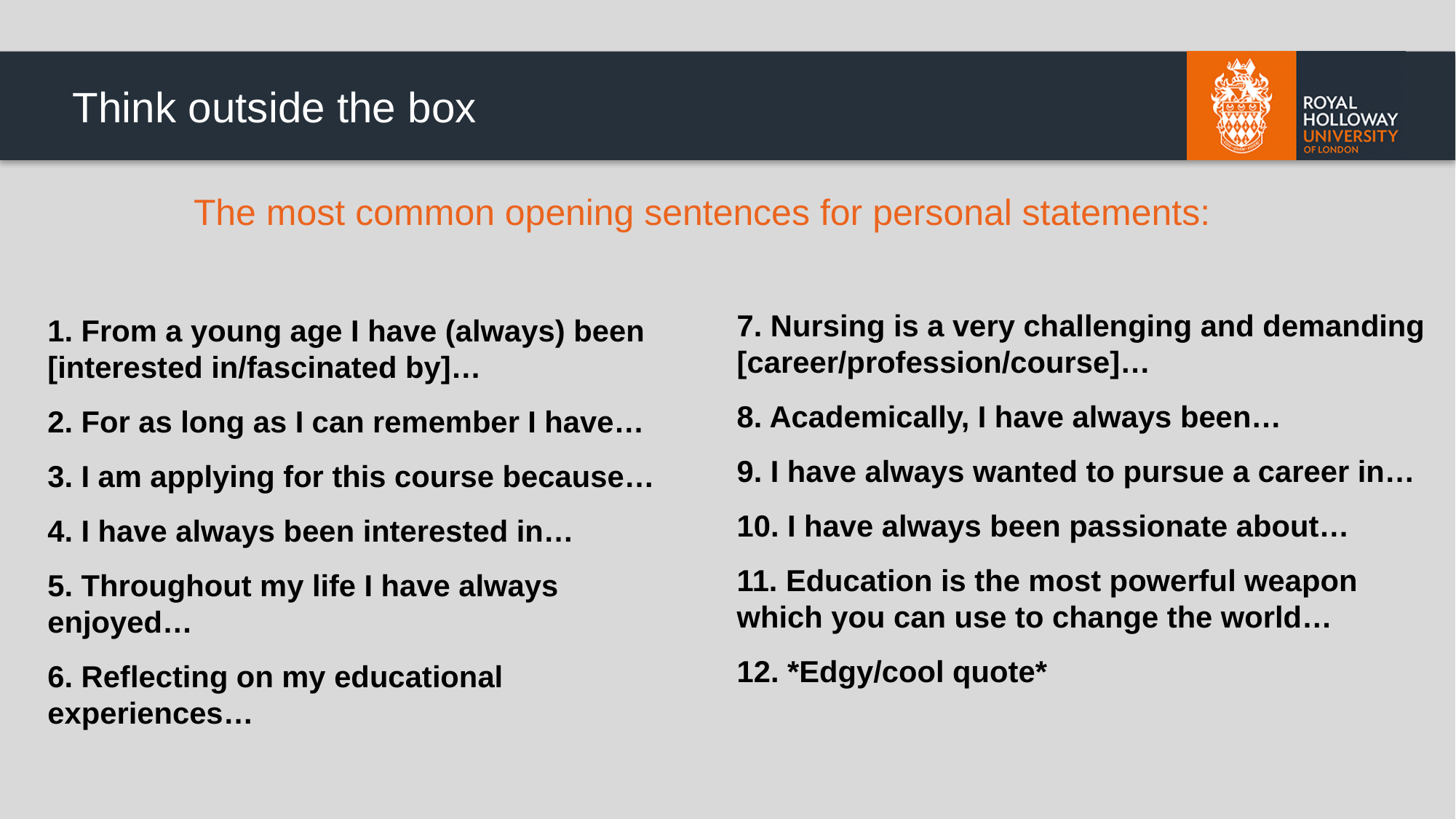

# Think outside the box
The most common opening sentences for personal statements:
7. Nursing is a very challenging and demanding [career/profession/course]…
8. Academically, I have always been…
9. I have always wanted to pursue a career in…
10. I have always been passionate about…
11. Education is the most powerful weapon which you can use to change the world…
12. *Edgy/cool quote*

1. From a young age I have (always) been [interested in/fascinated by]…
2. For as long as I can remember I have…
3. I am applying for this course because…
4. I have always been interested in…
5. Throughout my life I have always enjoyed…
6. Reflecting on my educational experiences…